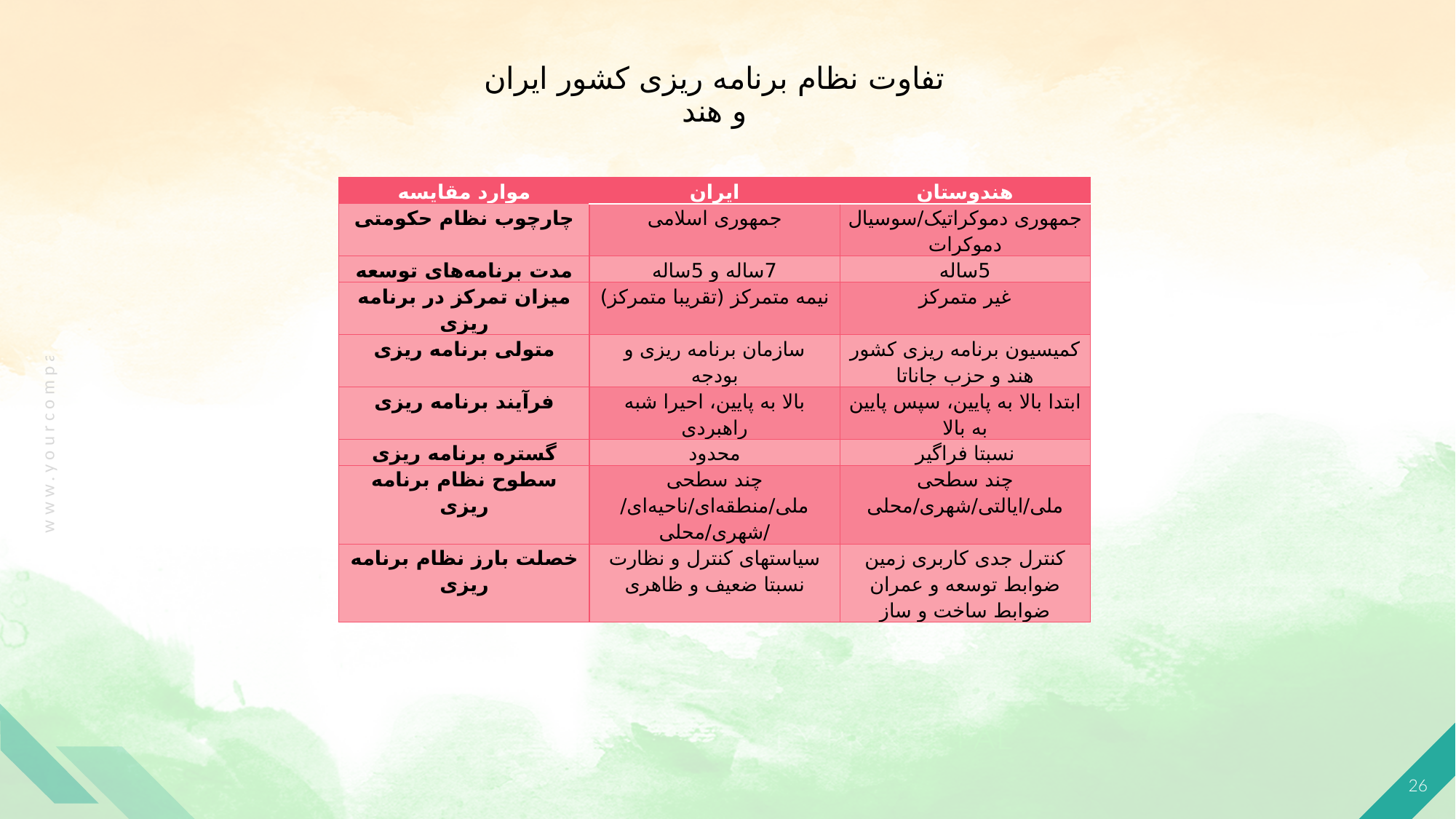

تفاوت نظام برنامه ریزی کشور ایران و هند
| موارد مقایسه | ایران | هندوستان |
| --- | --- | --- |
| چارچوب نظام حکومتی | جمهوری اسلامی | جمهوری دموکراتیک/سوسیال دموکرات |
| مدت برنامه‌های توسعه | 7ساله و 5ساله | 5ساله |
| میزان تمرکز در برنامه ریزی | نیمه متمرکز (تقریبا متمرکز) | غیر متمرکز |
| متولی برنامه ریزی | سازمان برنامه ریزی و بودجه | کمیسیون برنامه ریزی کشور هند و حزب جاناتا |
| فرآیند برنامه ریزی | بالا به پایین، احیرا شبه راهبردی | ابتدا بالا به پایین، سپس پایین به بالا |
| گستره برنامه ریزی | محدود | نسبتا فراگیر |
| سطوح نظام برنامه ریزی | چند سطحی ملی/منطقه‌ای/ناحیه‌ای/ /شهری/محلی | چند سطحی ملی/ایالتی/شهری/محلی |
| خصلت بارز نظام برنامه ریزی | سیاستهای کنترل و نظارت نسبتا ضعیف و ظاهری | کنترل جدی کاربری زمین ضوابط توسعه و عمران ضوابط ساخت و ساز |